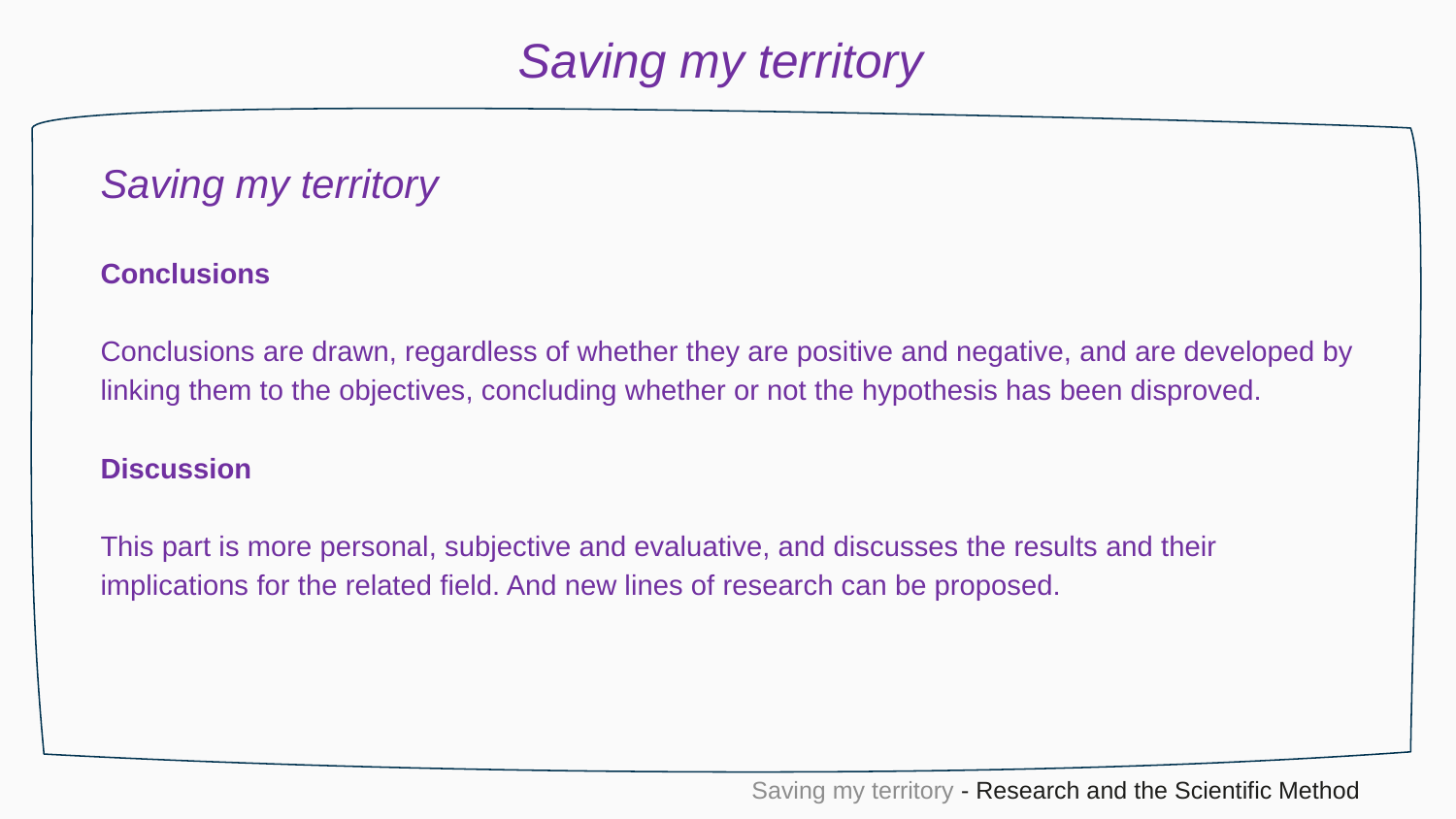

Saving my territory

Saving my territory
Conclusions

Conclusions are drawn, regardless of whether they are positive and negative, and are developed by linking them to the objectives, concluding whether or not the hypothesis has been disproved.

Discussion

This part is more personal, subjective and evaluative, and discusses the results and their implications for the related field. And new lines of research can be proposed.

Saving my territory - Research and the Scientific Method